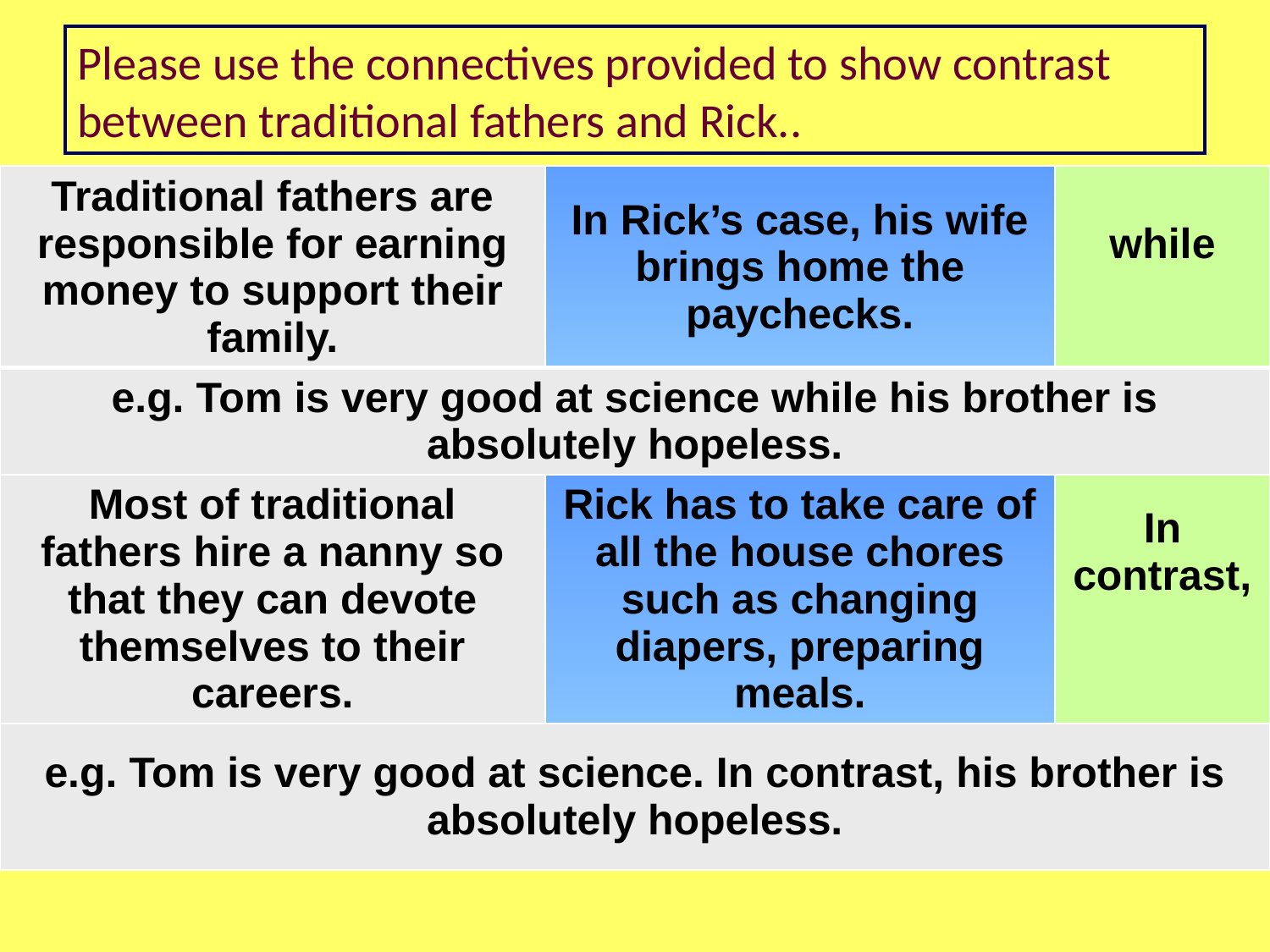

Please use the connectives provided to show contrast between traditional fathers and Rick..
| Traditional fathers are responsible for earning money to support their family. | In Rick’s case, his wife brings home the paychecks. | while |
| --- | --- | --- |
| e.g. Tom is very good at science while his brother is absolutely hopeless. |  |  |
| Most of traditional fathers hire a nanny so that they can devote themselves to their careers. | Rick has to take care of all the house chores such as changing diapers, preparing meals. | In contrast, |
| e.g. Tom is very good at science. In contrast, his brother is absolutely hopeless. |  |  |